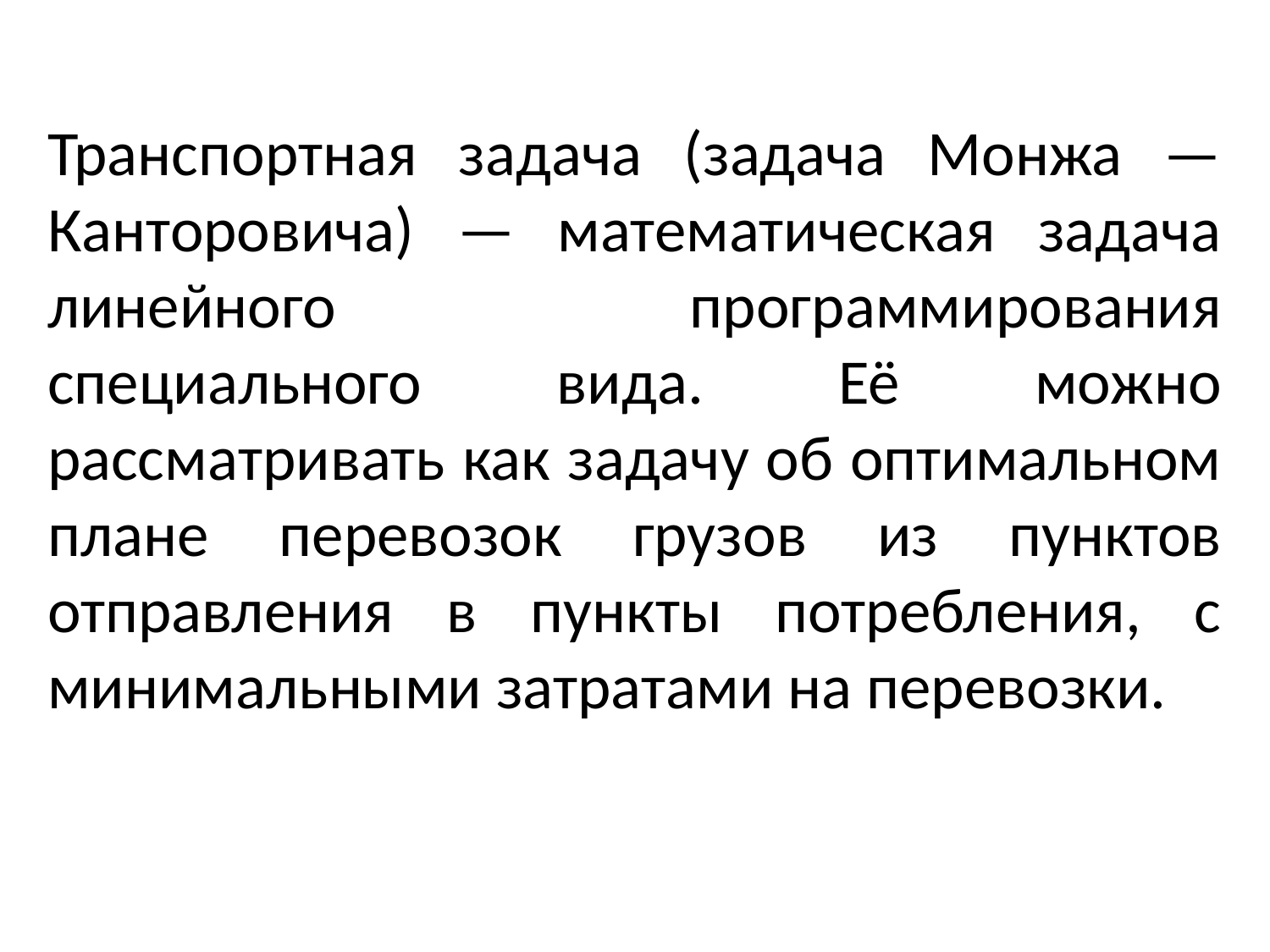

Транспортная задача (задача Монжа — Канторовича) — математическая задача линейного программирования специального вида. Её можно рассматривать как задачу об оптимальном плане перевозок грузов из пунктов отправления в пункты потребления, с минимальными затратами на перевозки.